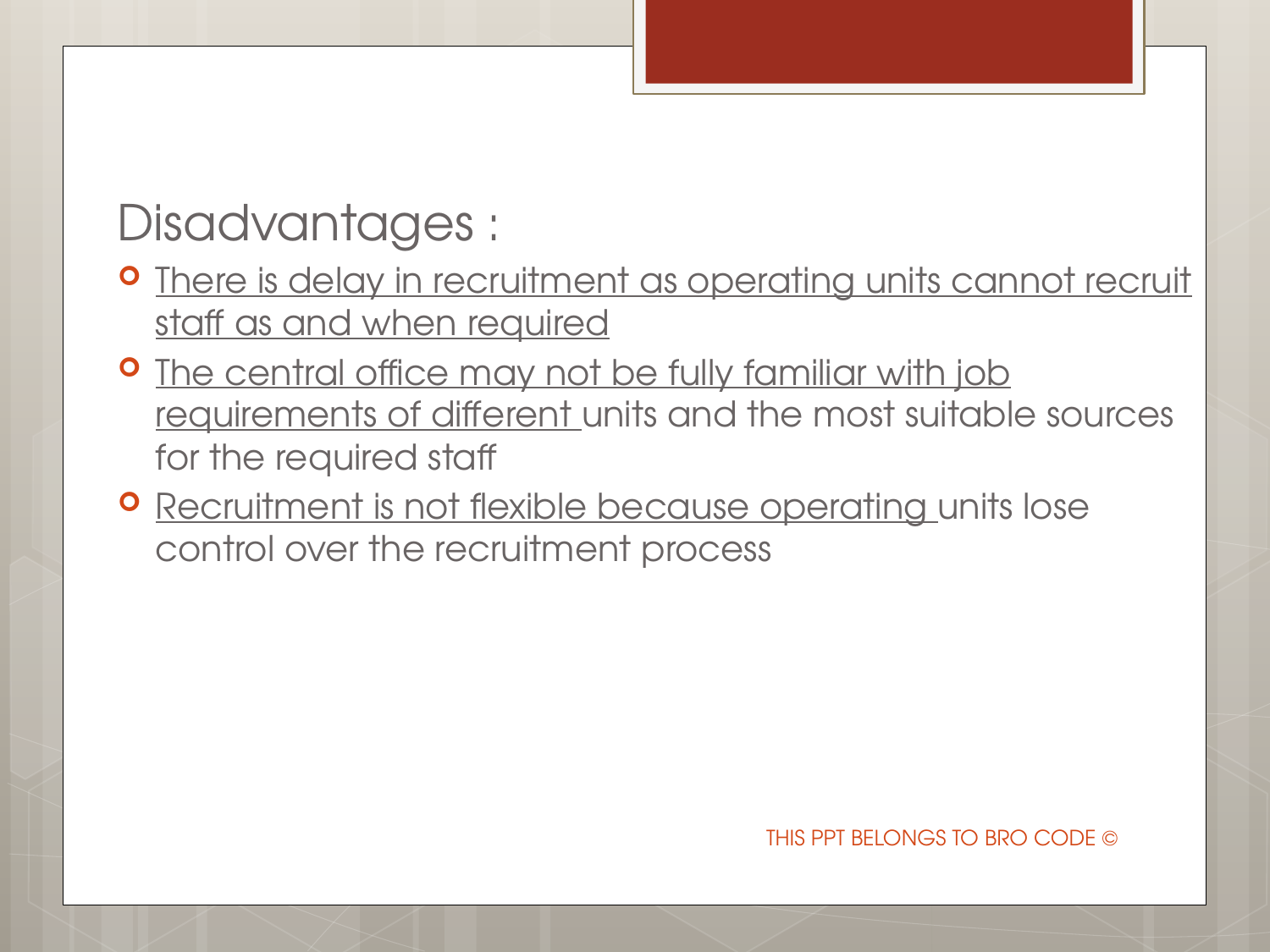

Disadvantages :
There is delay in recruitment as operating units cannot recruit staff as and when required
The central office may not be fully familiar with job requirements of different units and the most suitable sources for the required staff
Recruitment is not flexible because operating units lose control over the recruitment process

THIS PPT BELONGS TO BRO CODE ©